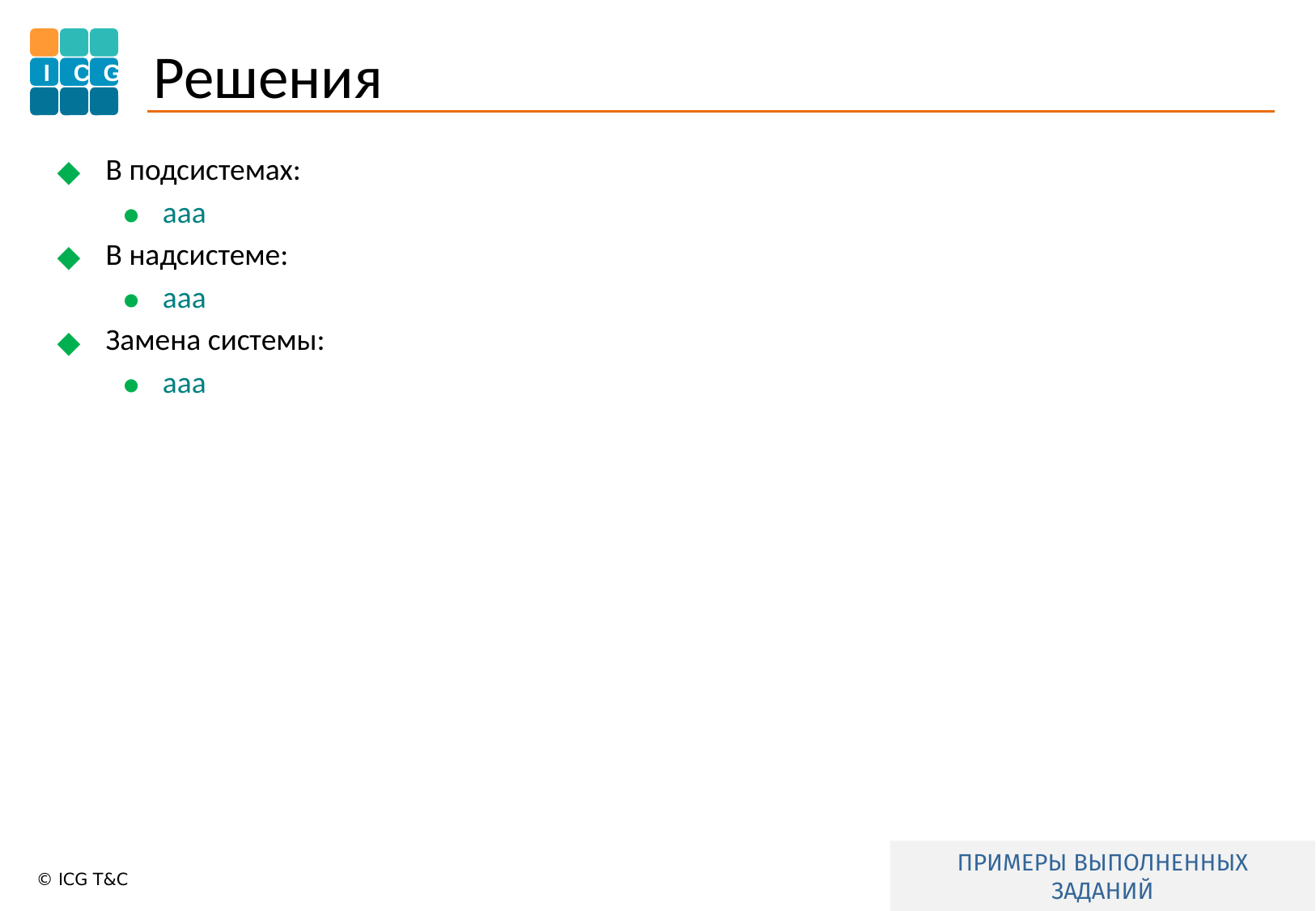

# Решения
В подсистемах:
ааа
В надсистеме:
ааа
Замена системы:
ааа